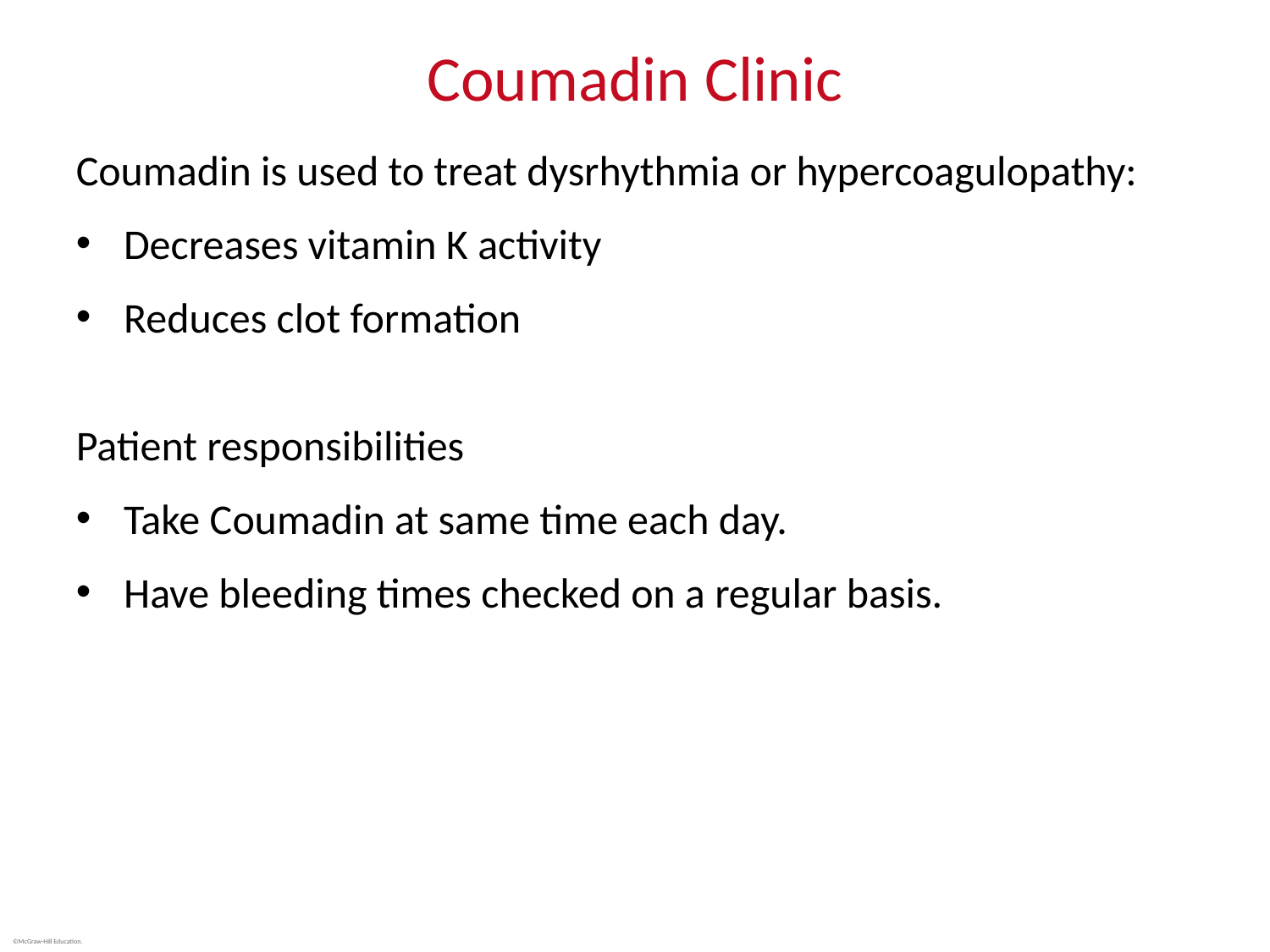

# Coumadin Clinic
Coumadin is used to treat dysrhythmia or hypercoagulopathy:
Decreases vitamin K activity
Reduces clot formation
Patient responsibilities
Take Coumadin at same time each day.
Have bleeding times checked on a regular basis.